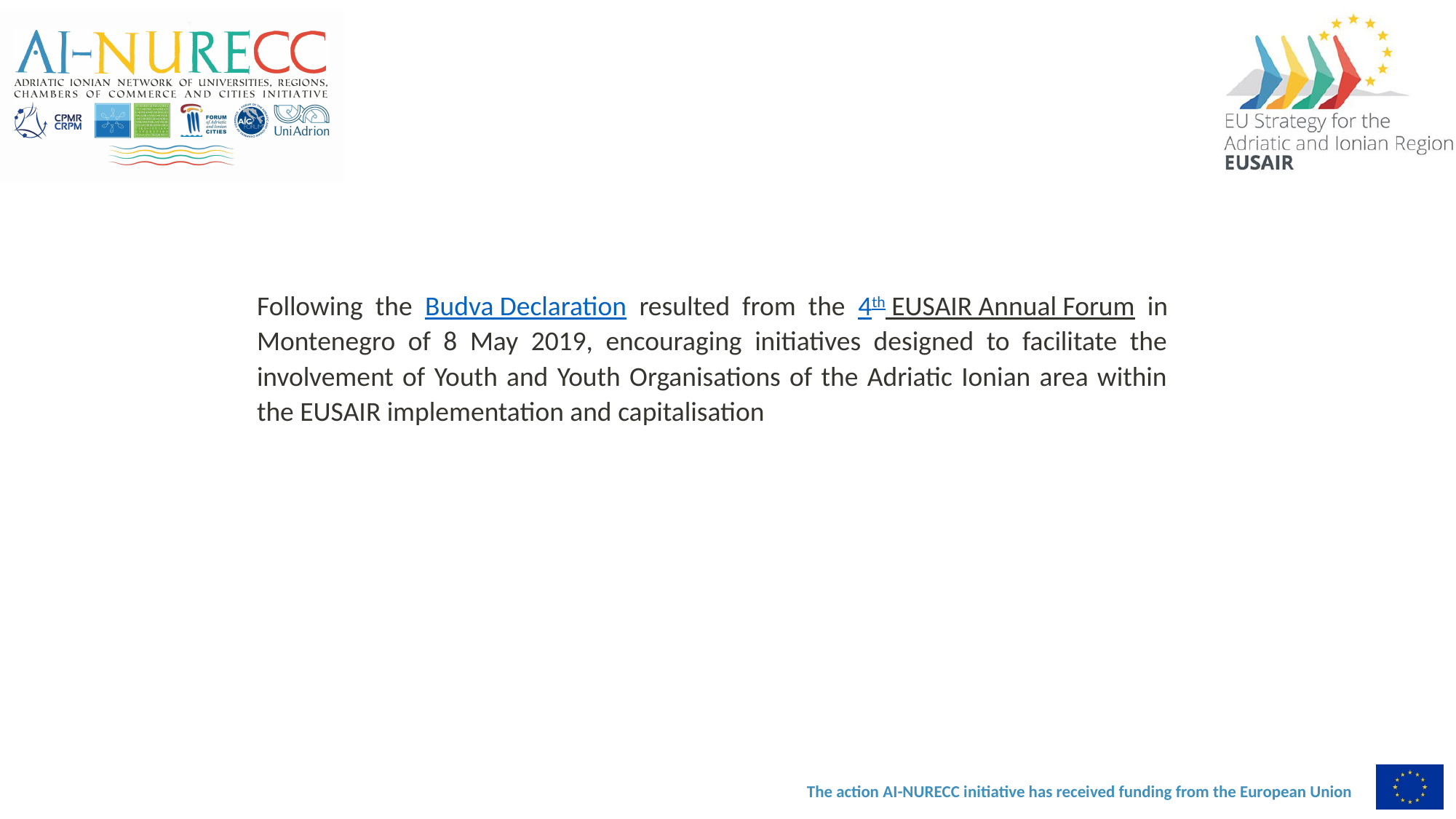

Following the Budva Declaration resulted from the 4th EUSAIR Annual Forum in Montenegro of 8 May 2019, encouraging initiatives designed to facilitate the involvement of Youth and Youth Organisations of the Adriatic Ionian area within the EUSAIR implementation and capitalisation